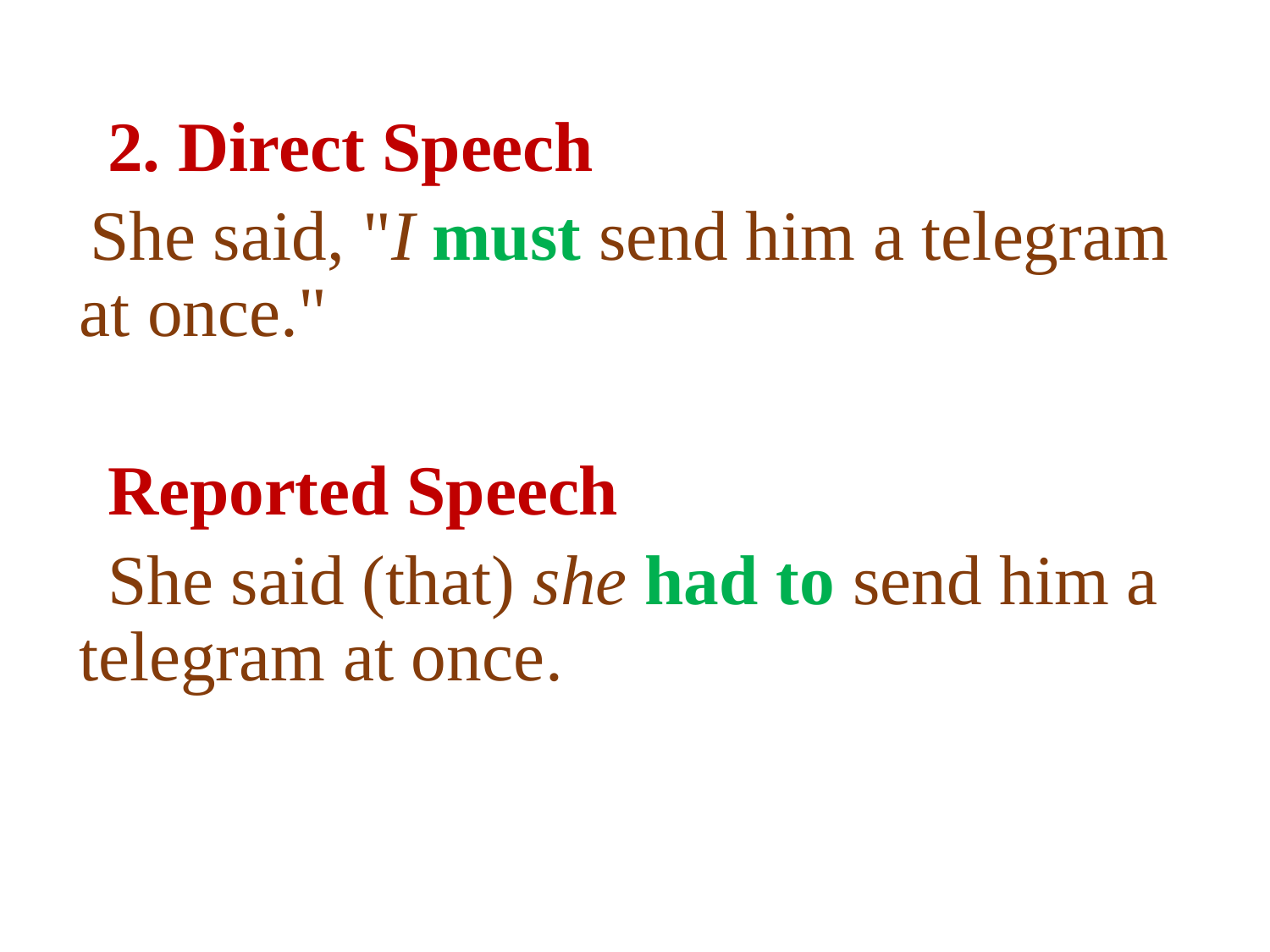

2. Direct Speech
  She said, "I must send him a telegram at once."

   Reported Speech
   She said (that) she had to send him a telegram at once.

#